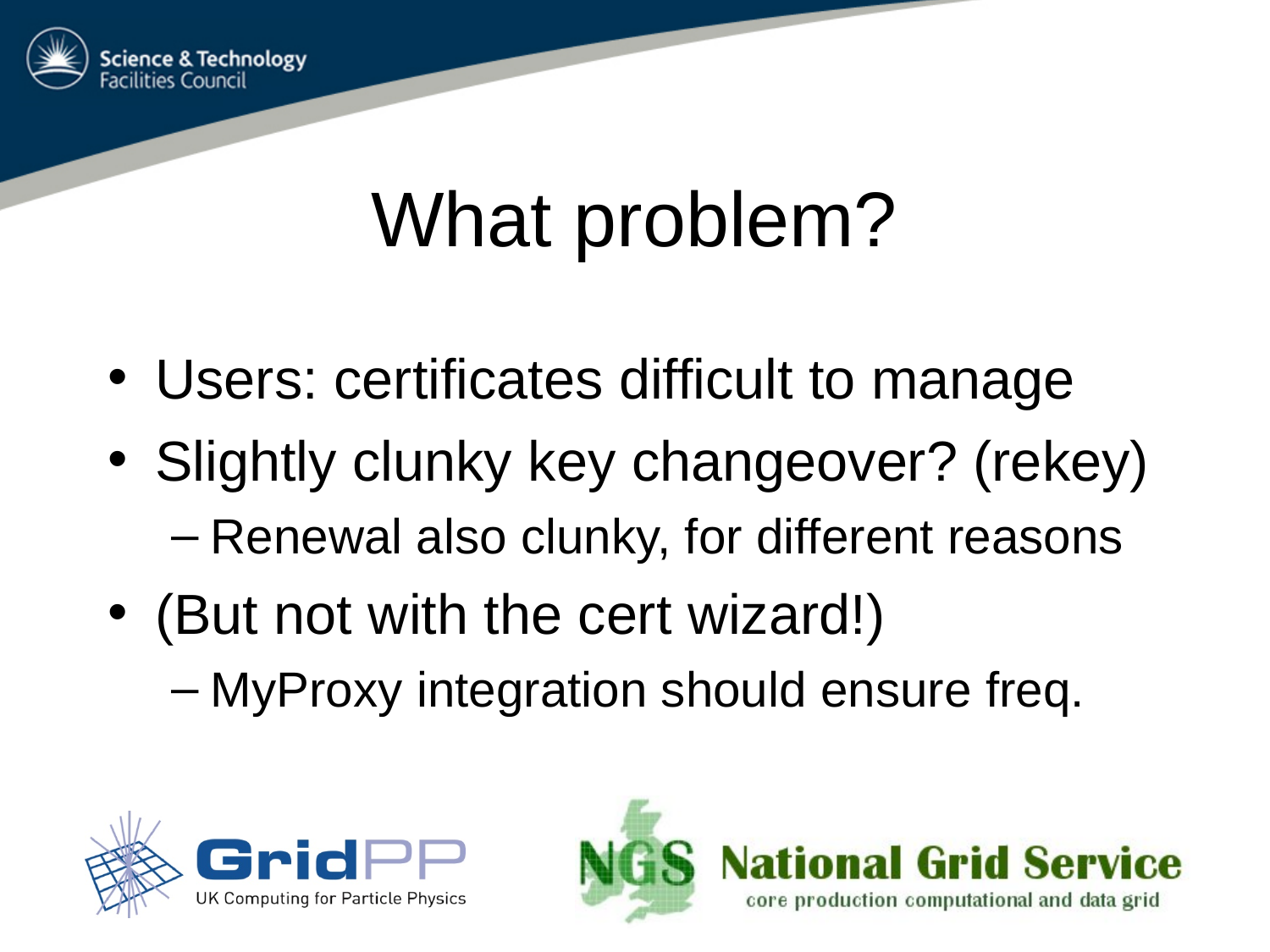

# What problem?
Users: certificates difficult to manage
Slightly clunky key changeover? (rekey)
Renewal also clunky, for different reasons
(But not with the cert wizard!)
MyProxy integration should ensure freq.